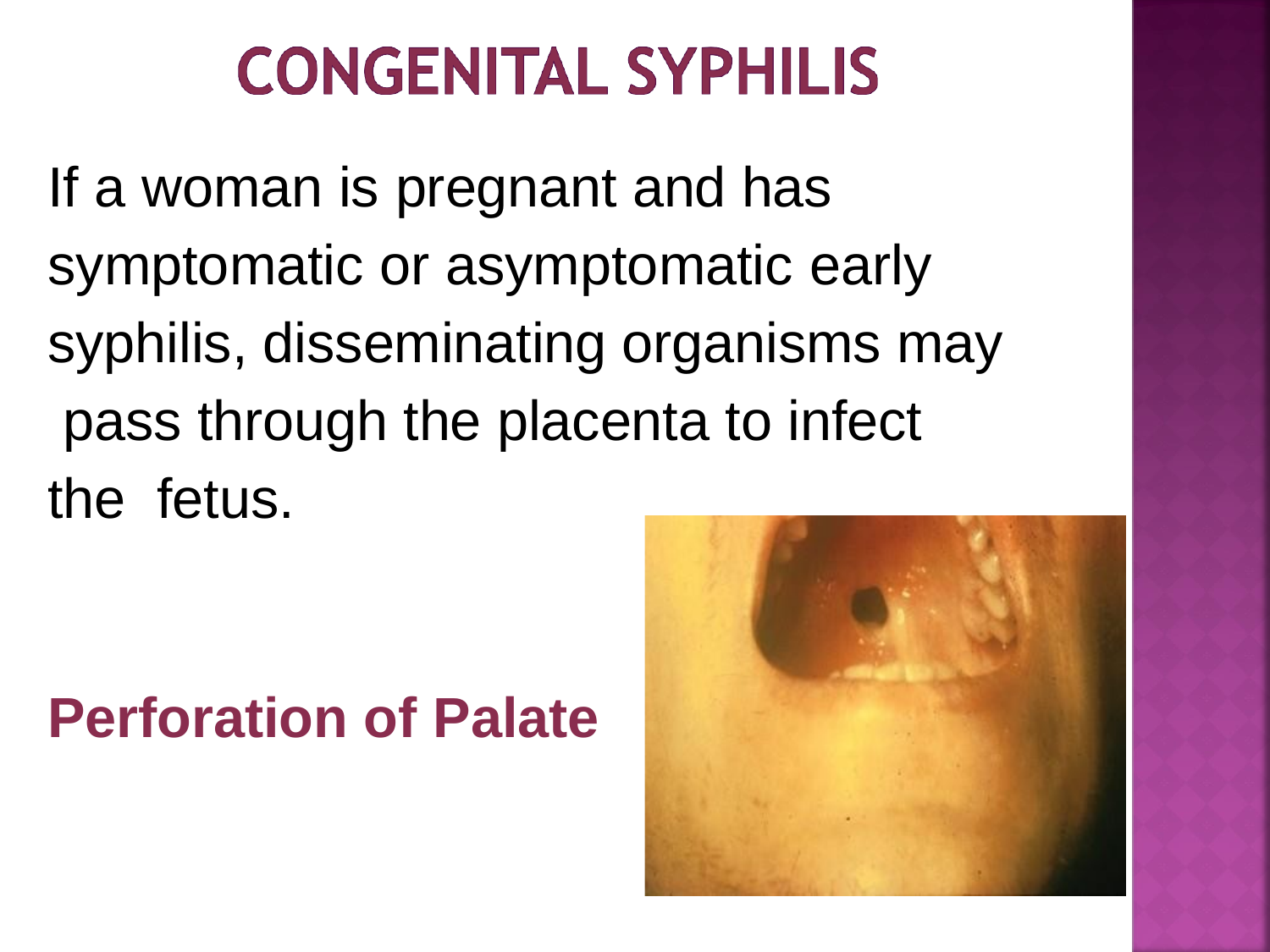

# If a woman is pregnant and has  symptomatic or asymptomatic early  syphilis, disseminating organisms may  pass through the placenta to infect the  fetus.

Perforation of Palate